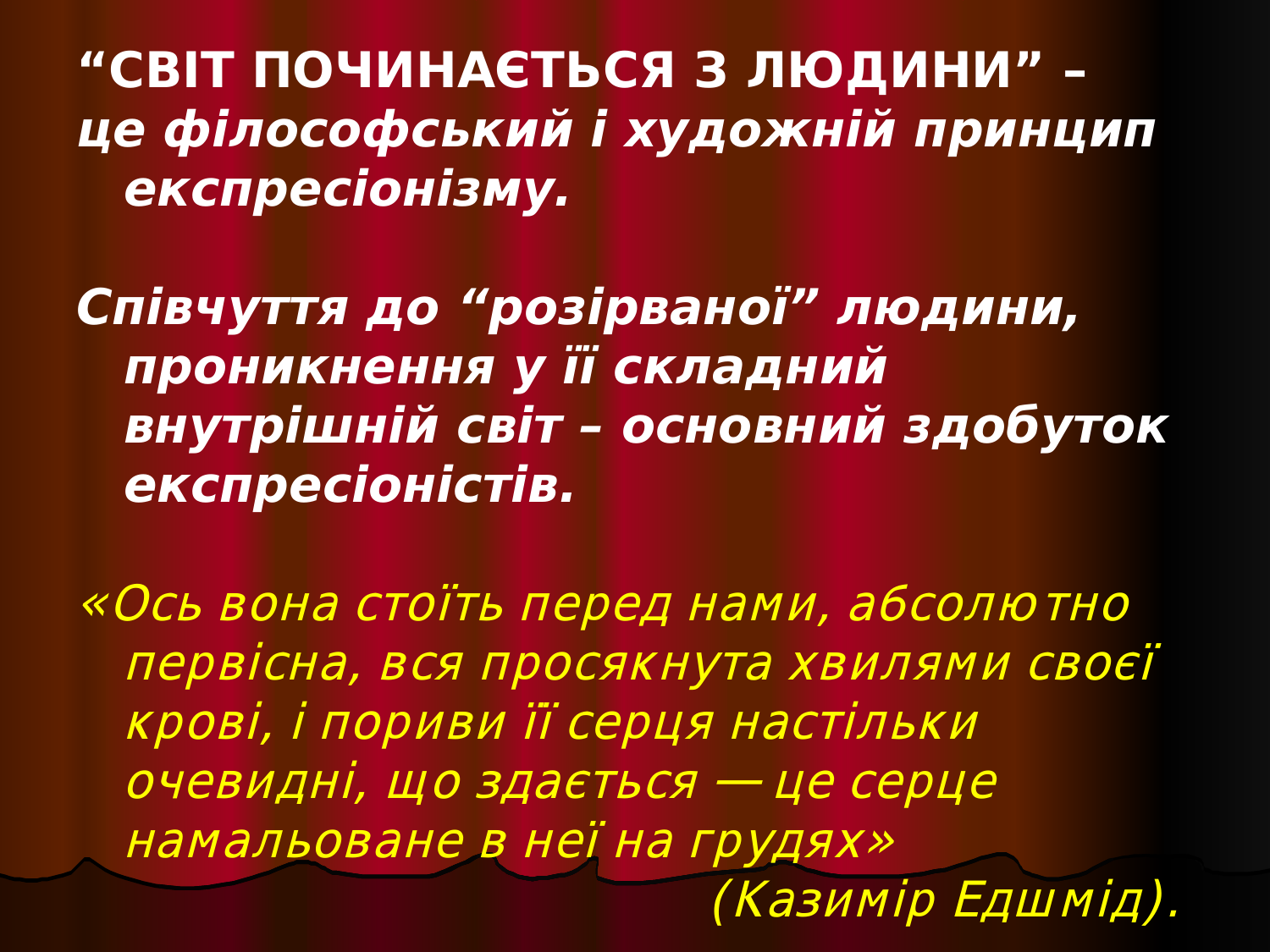

“СВІТ ПОЧИНАЄТЬСЯ З ЛЮДИНИ” –
це філософський і художній принцип експресіонізму.

Співчуття до “розірваної” людини, проникнення у її складний внутрішній світ – основний здобуток експресіоністів.

«Ось вона стоїть перед нами, абсолютно первісна, вся просякнута хвилями своєї крові, і пориви її серця настільки очевидні, що здається — це серце намальоване в неї на грудях»
                                            (Казимір Едшмід).